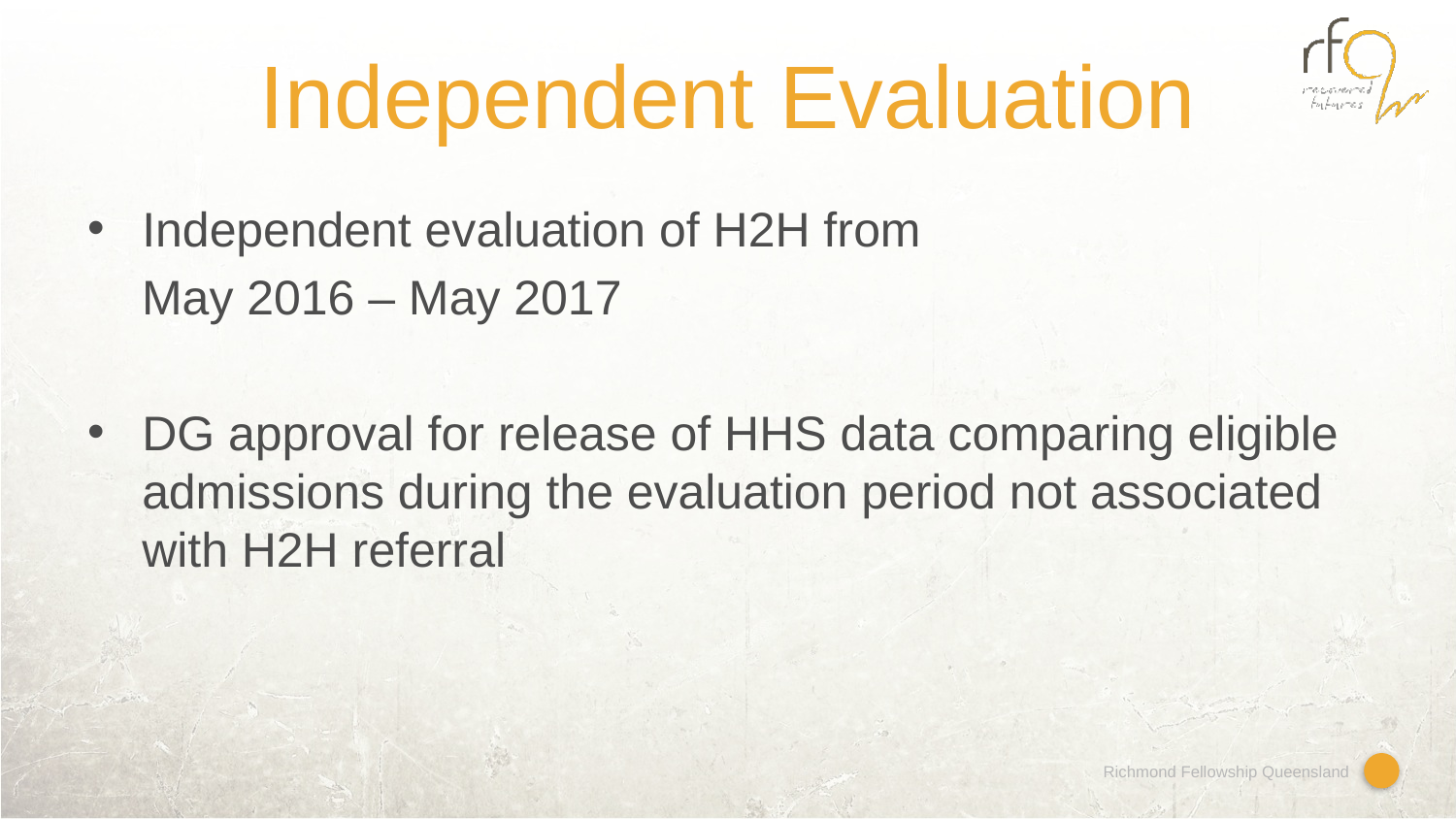

# Independent Evaluation
Independent evaluation of H2H from
    May 2016 – May 2017

DG approval for release of HHS data comparing eligible admissions during the evaluation period not associated with H2H referral